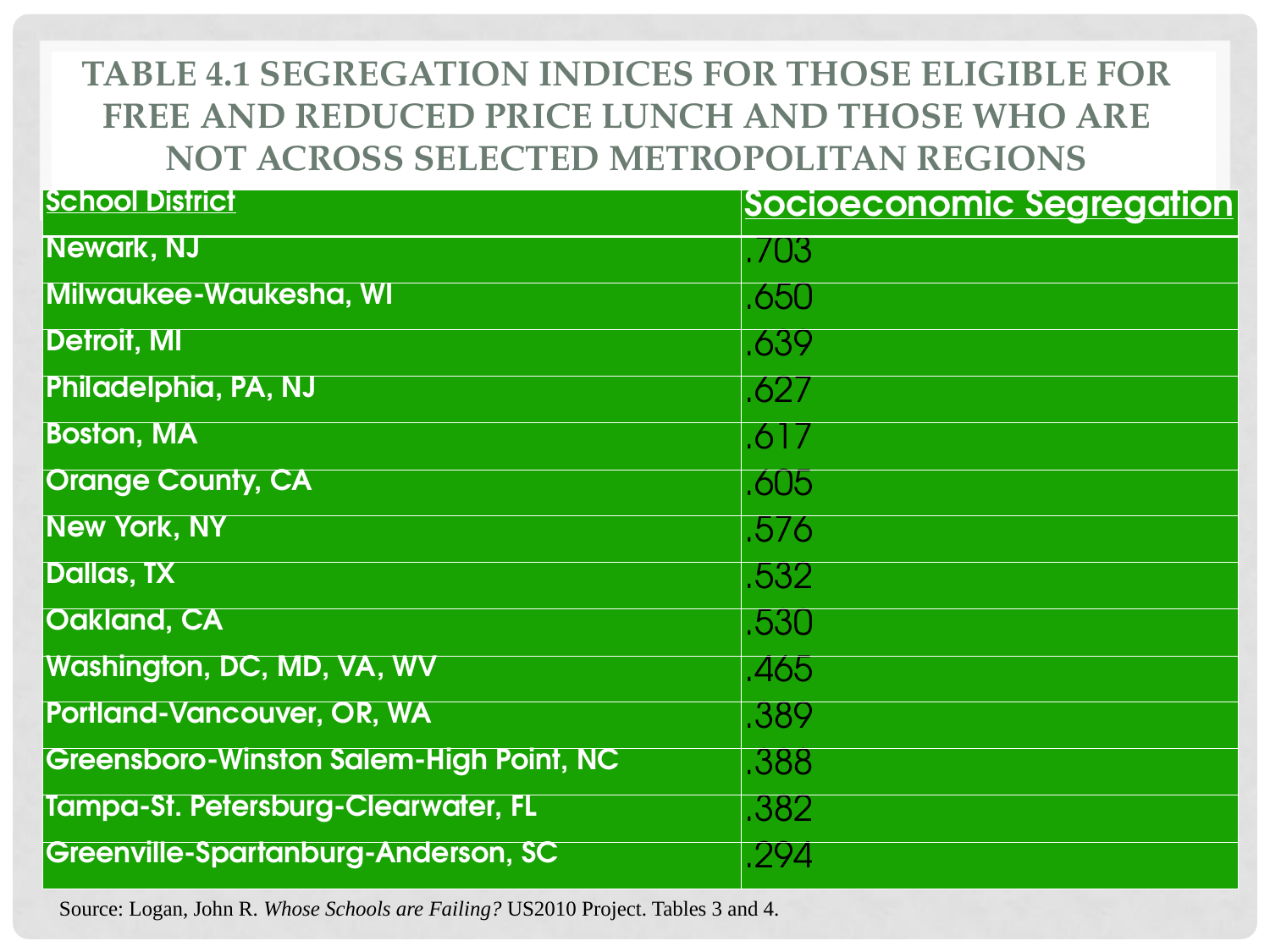

# TABLE 4.1 SEGREGATION INDICES FOR THOSE ELIGIBLE FOR FREE AND REDUCED PRICE LUNCH AND THOSE WHO ARE NOT ACROSS SELECTED METROPOLITAN REGIONS
| School District | Socioeconomic Segregation |
| --- | --- |
| Newark, NJ | .703 |
| Milwaukee-Waukesha, WI | .650 |
| Detroit, MI | .639 |
| Philadelphia, PA, NJ | .627 |
| Boston, MA | .617 |
| Orange County, CA | .605 |
| New York, NY | .576 |
| Dallas, TX | .532 |
| Oakland, CA | .530 |
| Washington, DC, MD, VA, WV | .465 |
| Portland-Vancouver, OR, WA | .389 |
| Greensboro-Winston Salem-High Point, NC | .388 |
| Tampa-St. Petersburg-Clearwater, FL | .382 |
| Greenville-Spartanburg-Anderson, SC | .294 |
Source: Logan, John R. Whose Schools are Failing? US2010 Project. Tables 3 and 4.